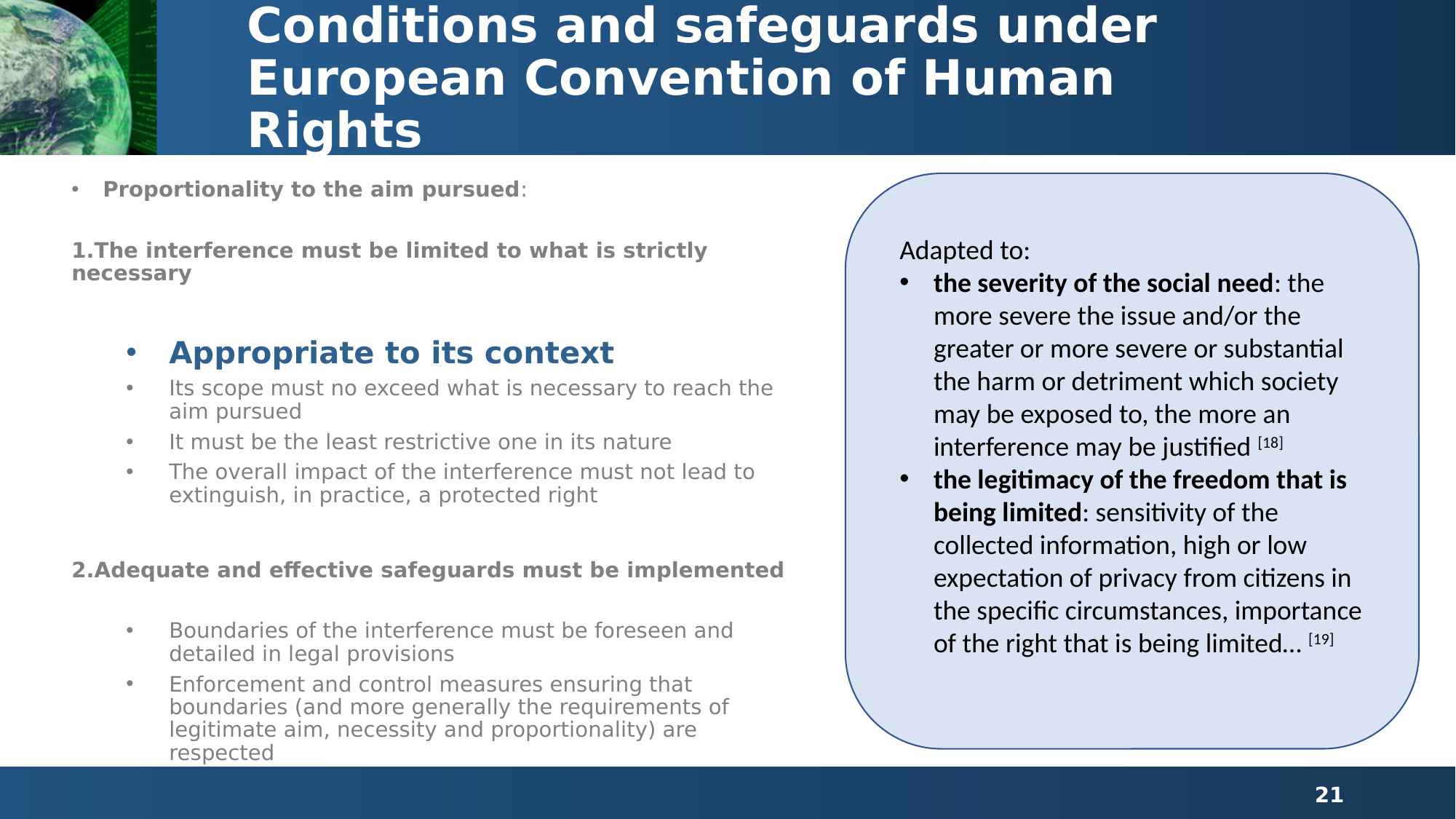

Conditions and safeguards under European Convention of Human Rights
Proportionality to the aim pursued:

The interference must be limited to what is strictly necessary

Appropriate to its context
Its scope must no exceed what is necessary to reach the aim pursued
It must be the least restrictive one in its nature
The overall impact of the interference must not lead to extinguish, in practice, a protected right

Adequate and effective safeguards must be implemented

Boundaries of the interference must be foreseen and detailed in legal provisions
Enforcement and control measures ensuring that boundaries (and more generally the requirements of legitimate aim, necessity and proportionality) are respected

Adapted to:
the severity of the social need: the more severe the issue and/or the greater or more severe or substantial the harm or detriment which society may be exposed to, the more an interference may be justified [18]
the legitimacy of the freedom that is being limited: sensitivity of the collected information, high or low expectation of privacy from citizens in the specific circumstances, importance of the right that is being limited… [19]
21